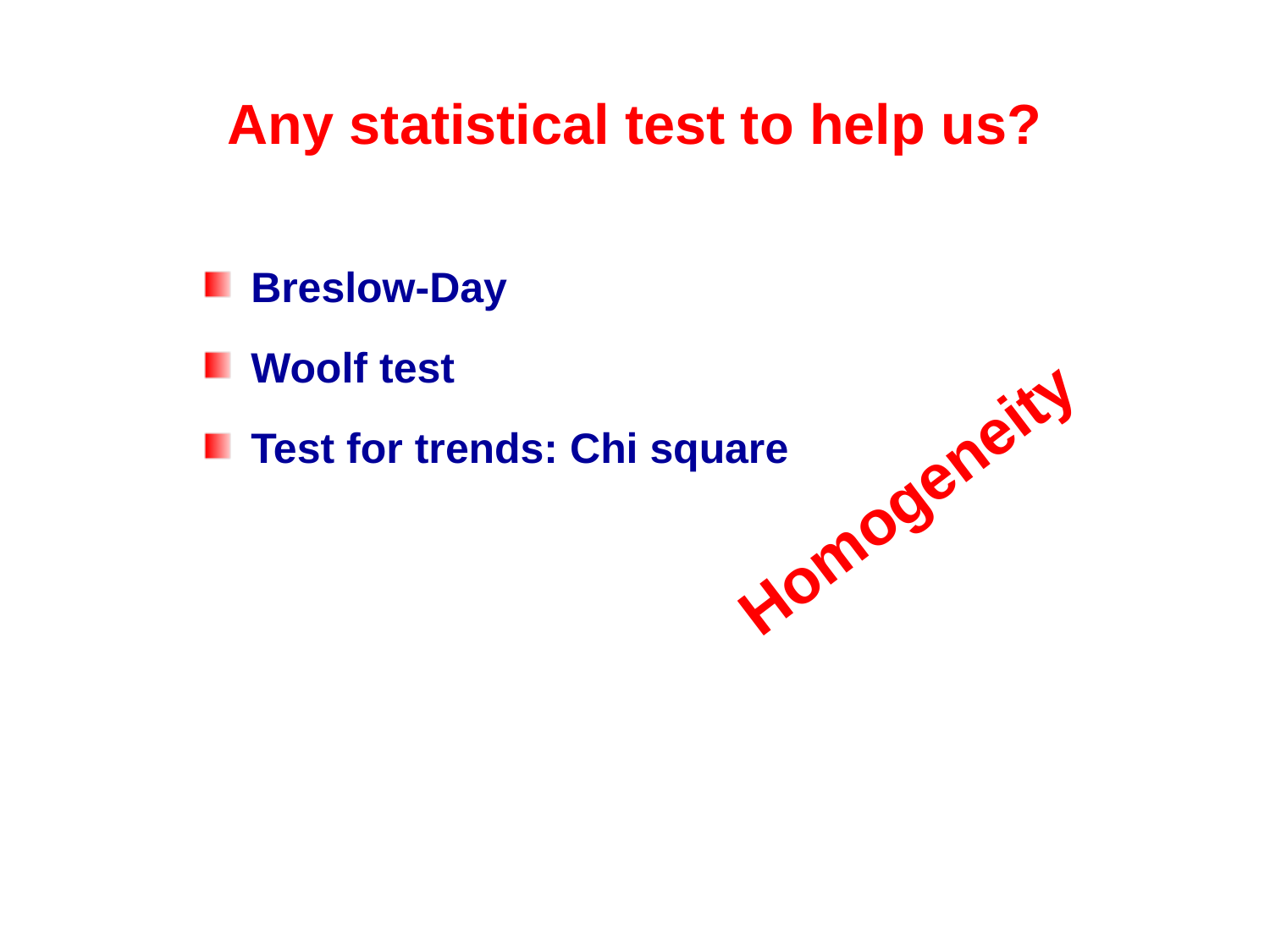

# Any statistical test to help us?
Breslow-Day
Woolf test
Test for trends: Chi square
Homogeneity